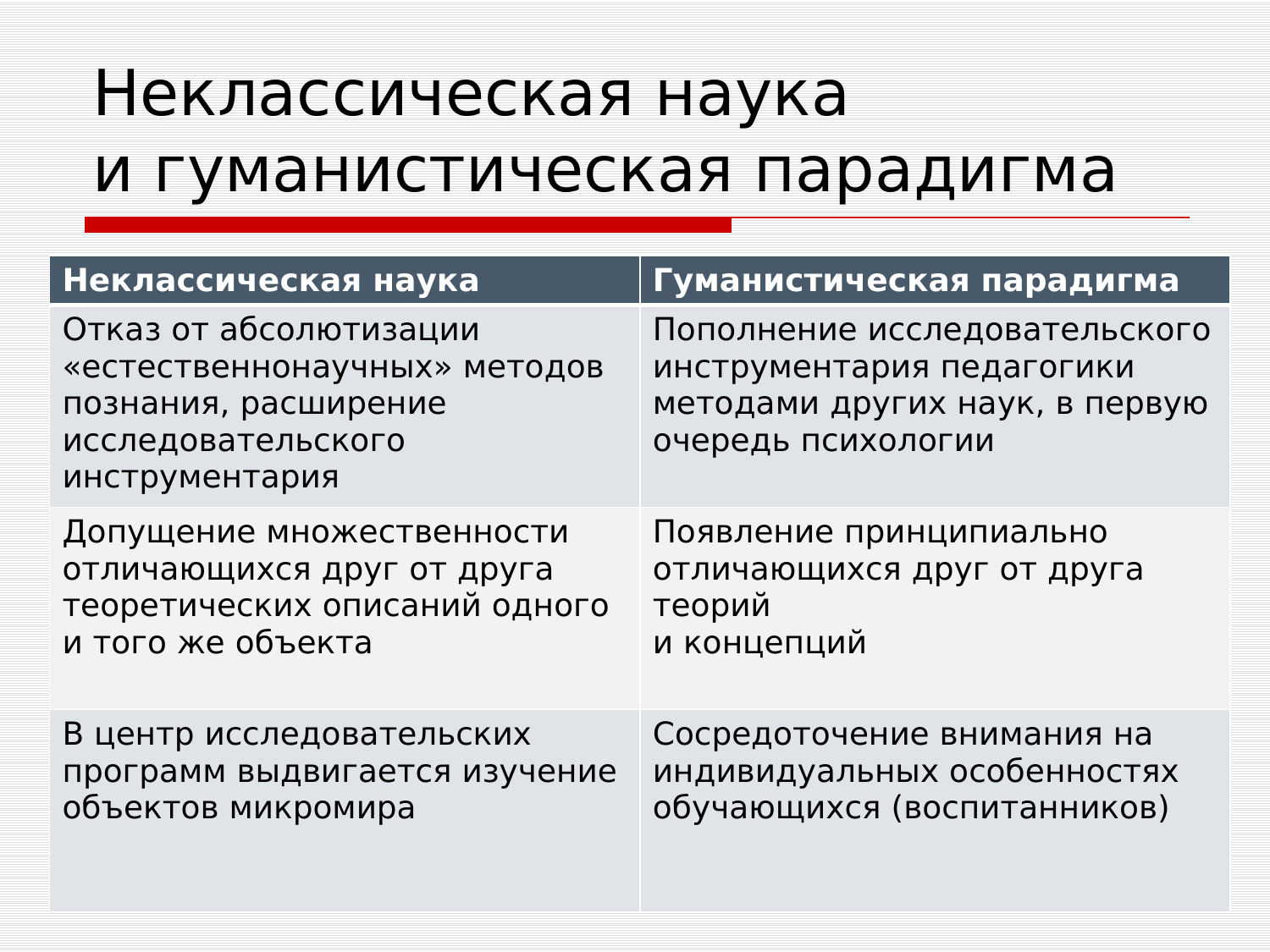

# Неклассическая наука и гуманистическая парадигма
| Неклассическая наука | Гуманистическая парадигма |
| --- | --- |
| Отказ от абсолютизации «естественнонаучных» методов познания, расширение исследовательского инструментария | Пополнение исследовательского инструментария педагогики методами других наук, в первую очередь психологии |
| Допущение множественности отличающихся друг от друга теоретических описаний одного и того же объекта | Появление принципиально отличающихся друг от друга теорий и концепций |
| В центр исследовательских программ выдвигается изучение объектов микромира | Сосредоточение внимания на индивидуальных особенностях обучающихся (воспитанников) |